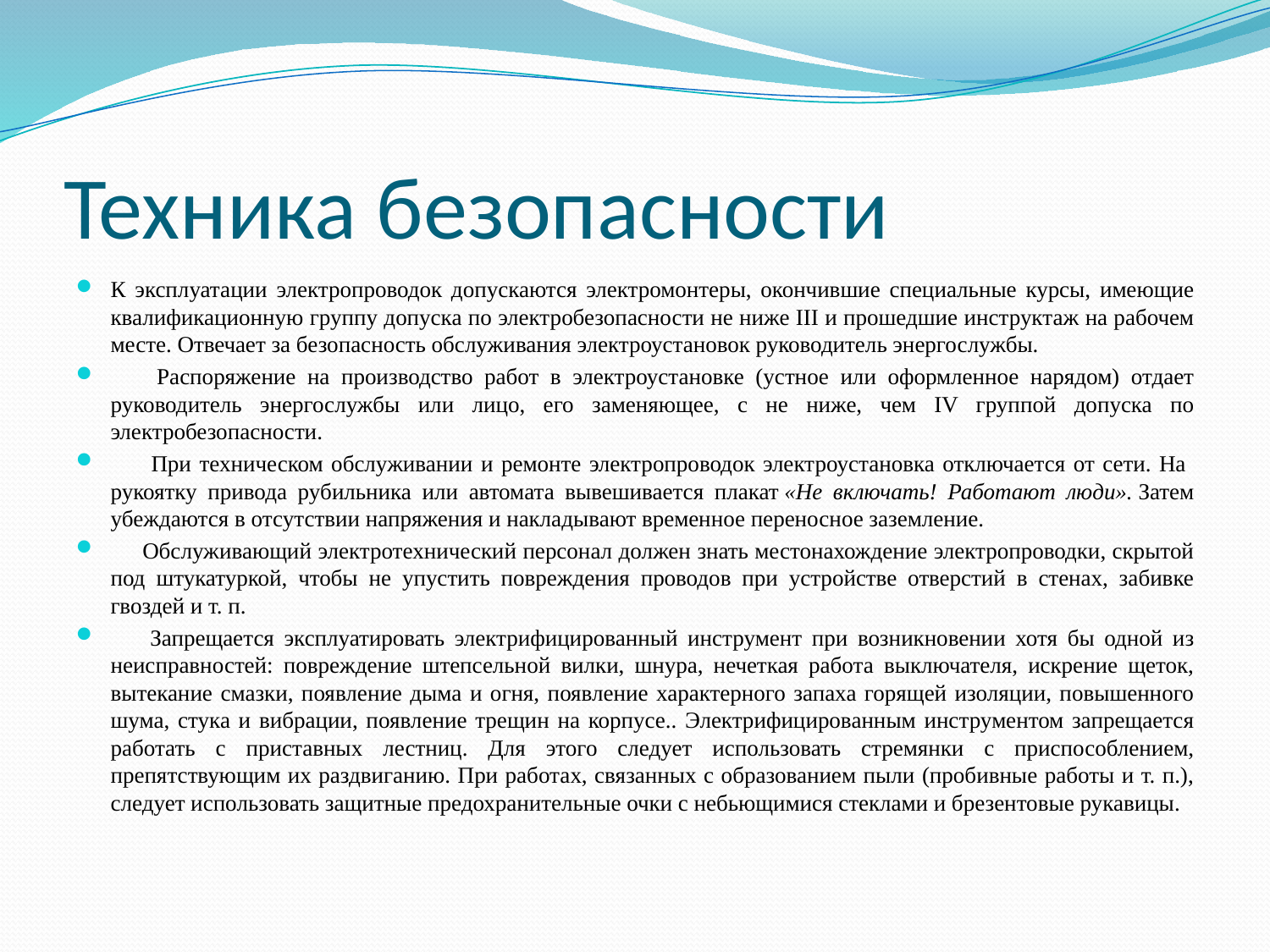

# Техника безопасности
К эксплуатации электропроводок допускаются электромонтеры, окончившие специальные курсы, имеющие квалификационную группу допуска по электробезопасности не ниже III и прошедшие инструктаж на рабочем месте. Отвечает за безопасность обслуживания электроустановок руководитель энергослужбы.
    Распоряжение на производство работ в электроустановке (устное или оформленное нарядом) отдает руководитель энергослужбы или лицо, его заменяющее, с не ниже, чем IV группой допуска по электробезопасности.
     При техническом обслуживании и ремонте электропроводок электроустановка отключается от сети. На  рукоятку привода рубильника или автомата вывешивается плакат «Не включать! Работают люди». Затем убеждаются в отсутствии напряжения и накладывают временное переносное заземление.
     Обслуживающий электротехнический персонал должен знать местонахождение электропроводки, скрытой под штукатуркой, чтобы не упустить повреждения проводов при устройстве отверстий в стенах, забивке гвоздей и т. п.
    Запрещается эксплуатировать электрифицированный инструмент при возникновении хотя бы одной из неисправностей: повреждение штепсельной вилки, шнура, нечеткая работа выключателя, искрение щеток, вытекание смазки, появление дыма и огня, появление характерного запаха горящей изоляции, повышенного шума, стука и вибрации, появление трещин на корпусе.. Электрифицированным инструментом запрещается работать с приставных лестниц. Для этого следует использовать стремянки с приспособлением, препятствующим их раздвиганию. При работах, связанных с образованием пыли (пробивные работы и т. п.), следует использовать защитные предохранительные очки с небьющимися стеклами и брезентовые рукавицы.